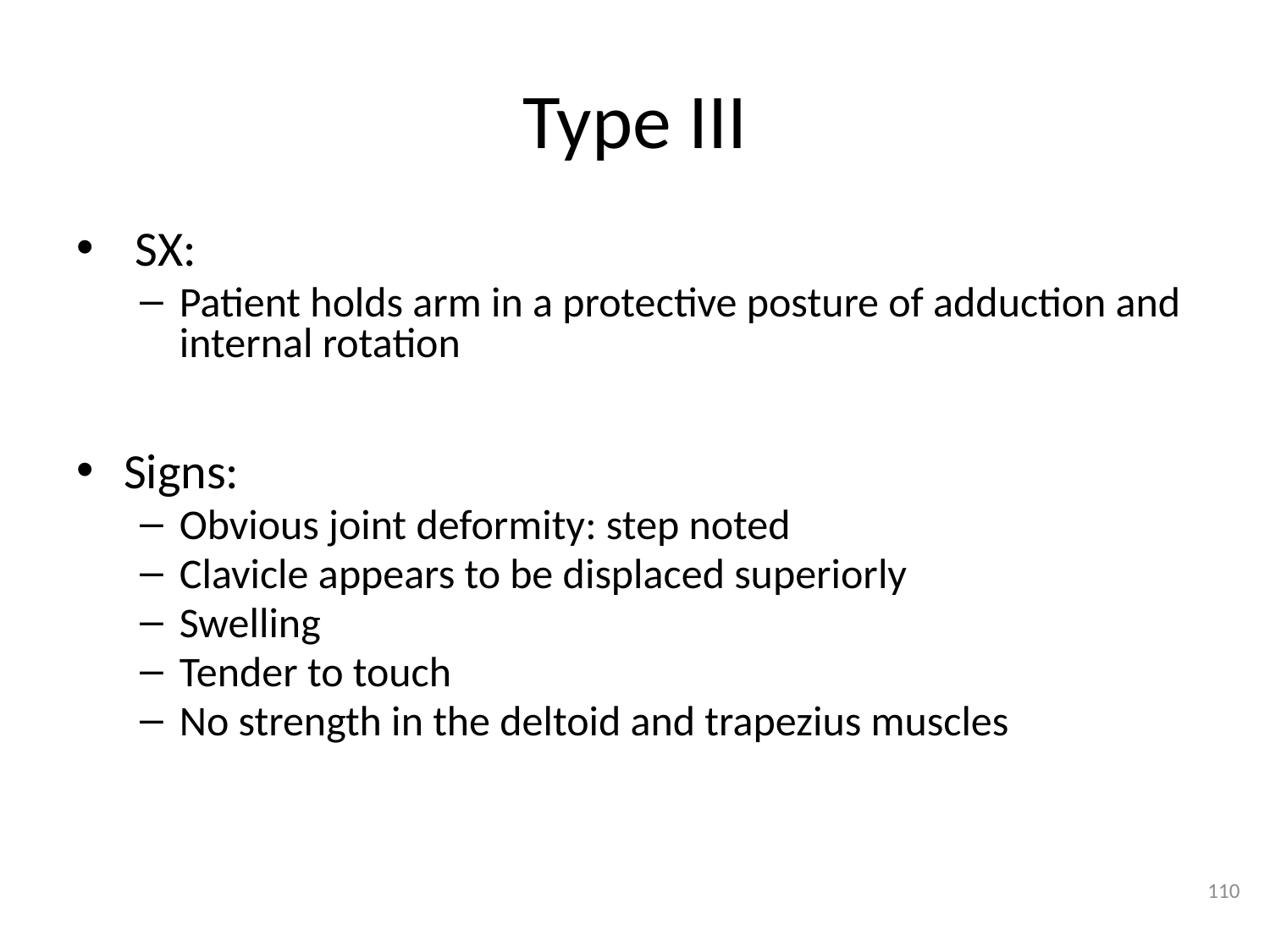

# Type III
 SX:
Patient holds arm in a protective posture of adduction and internal rotation

Signs:
Obvious joint deformity: step noted
Clavicle appears to be displaced superiorly
Swelling
Tender to touch
No strength in the deltoid and trapezius muscles
110